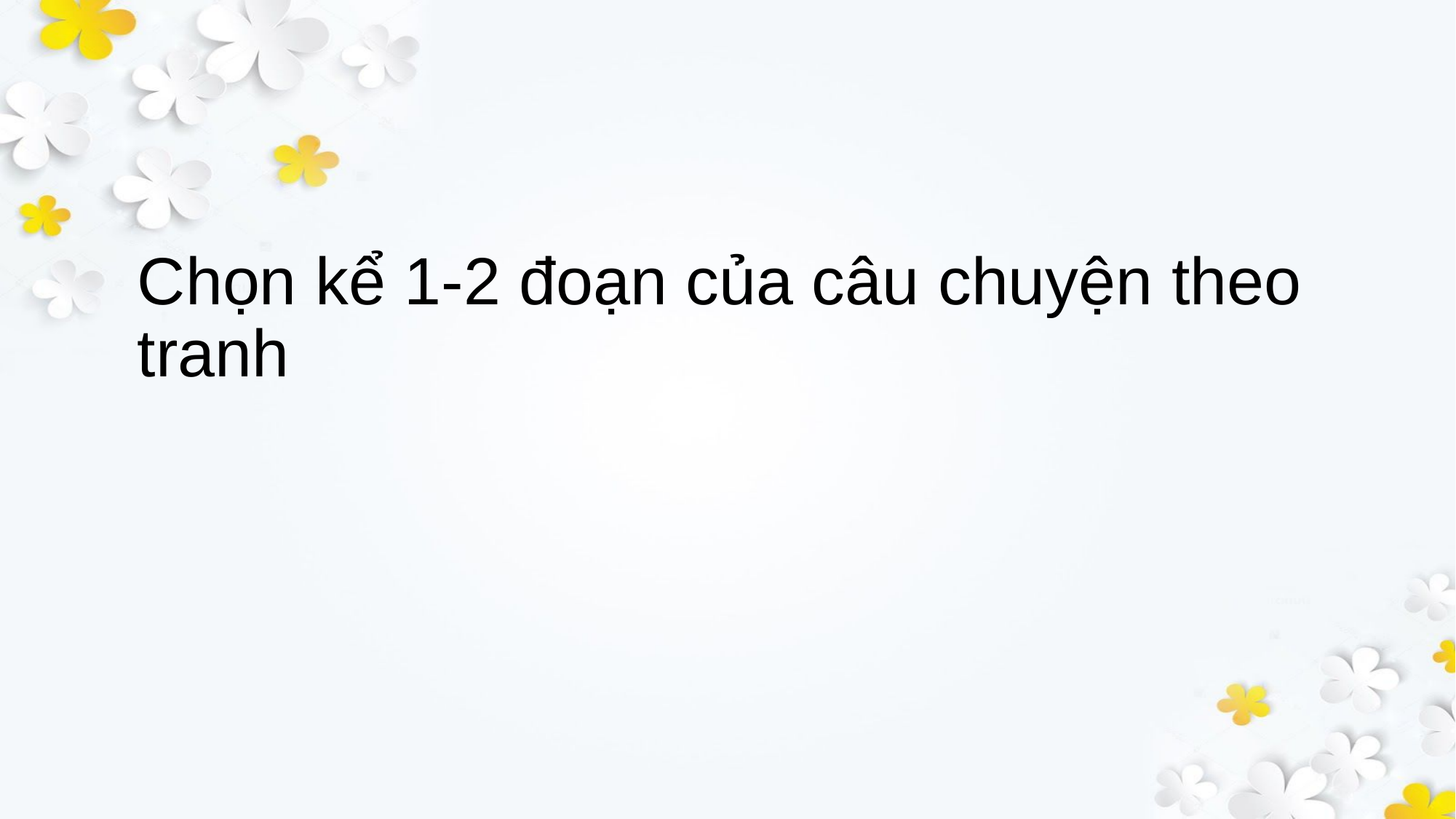

# Chọn kể 1-2 đoạn của câu chuyện theo tranh